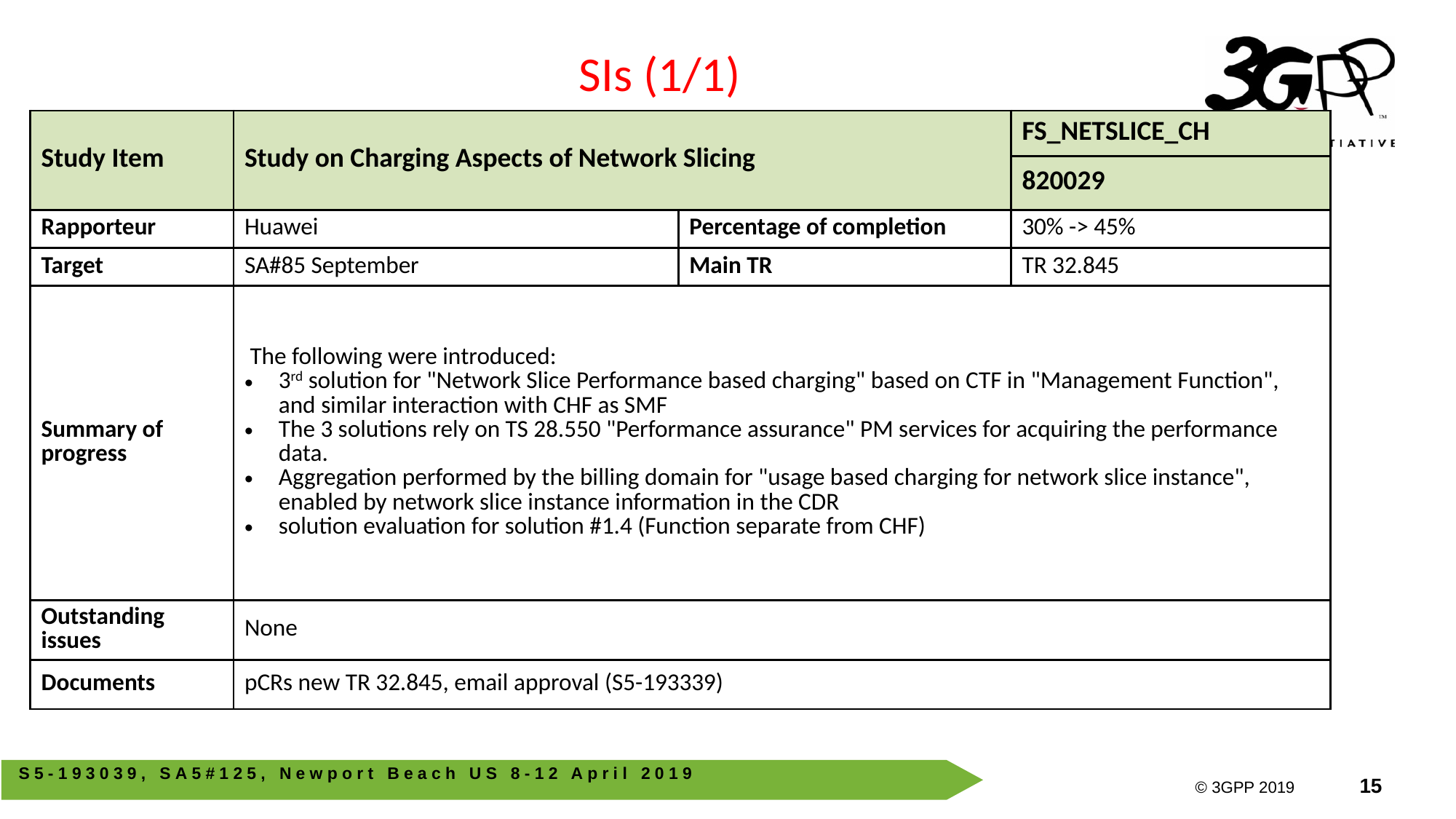

SIs (1/1)
| Study Item | Study on Charging Aspects of Network Slicing |  | FS\_NETSLICE\_CH |
| --- | --- | --- | --- |
|  |  |  | 820029 |
| Rapporteur | Huawei | Percentage of completion | 30% -> 45% |
| Target | SA#85 September | Main TR | TR 32.845 |
| Summary of progress | The following were introduced: 3rd solution for "Network Slice Performance based charging" based on CTF in "Management Function", and similar interaction with CHF as SMF The 3 solutions rely on TS 28.550 "Performance assurance" PM services for acquiring the performance data. Aggregation performed by the billing domain for "usage based charging for network slice instance", enabled by network slice instance information in the CDR solution evaluation for solution #1.4 (Function separate from CHF) |  |  |
| Outstanding issues | None |  |  |
| Documents | pCRs new TR 32.845, email approval (S5-193339) |  |  |